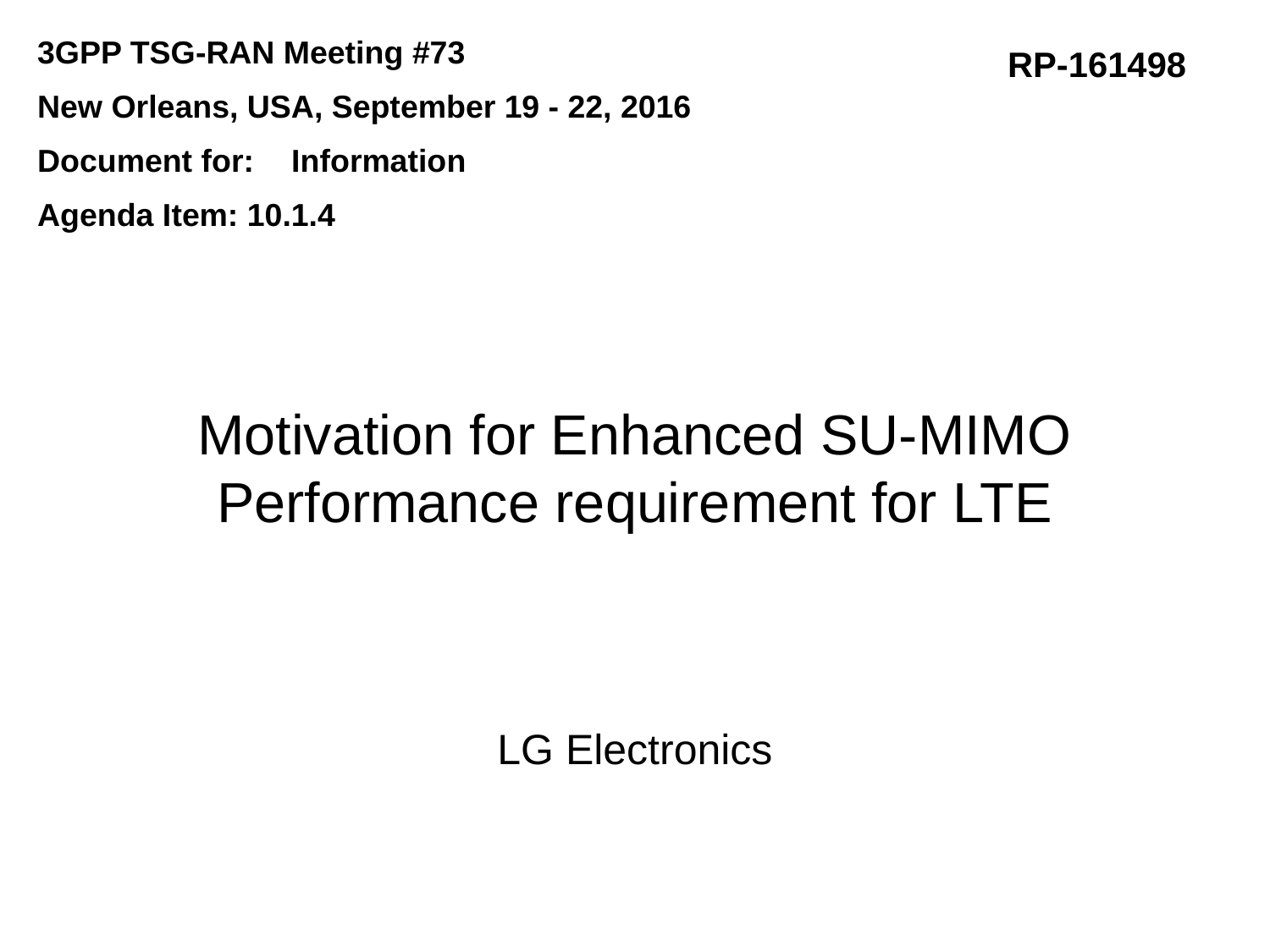

3GPP TSG-RAN Meeting #73
New Orleans, USA, September 19 - 22, 2016
Document for:	Information
Agenda Item: 10.1.4
RP-161498
# Motivation for Enhanced SU-MIMO Performance requirement for LTE
LG Electronics